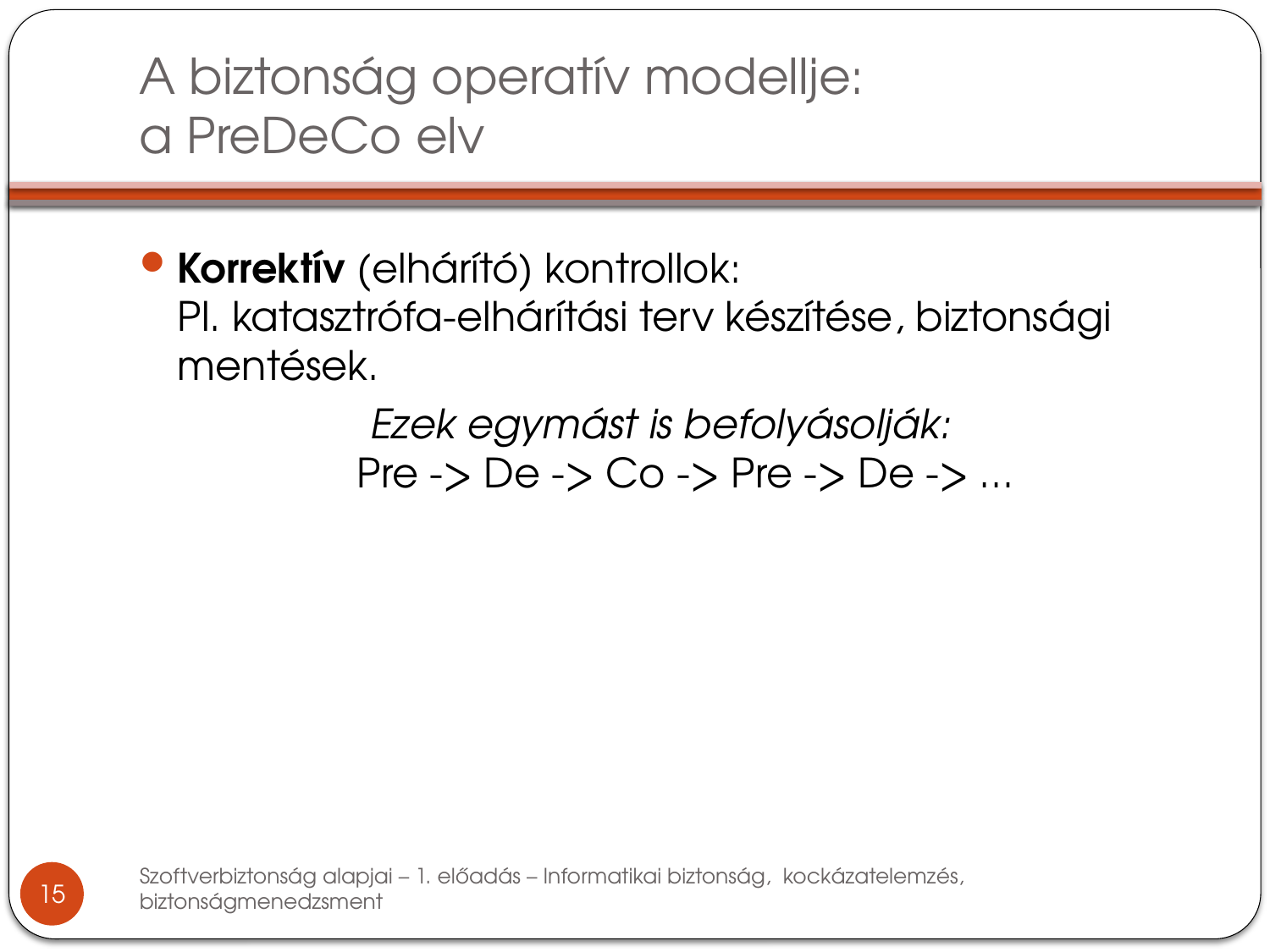

# A biztonság operatív modellje: a PreDeCo elv
Korrektív (elhárító) kontrollok:
Pl. katasztrófa-elhárítási terv készítése, biztonsági mentések.
Ezek egymást is befolyásolják:
Pre -> De -> Co -> Pre -> De -> …
Szoftverbiztonság alapjai – 1. előadás – Informatikai biztonság,  kockázatelemzés, biztonságmenedzsment
15